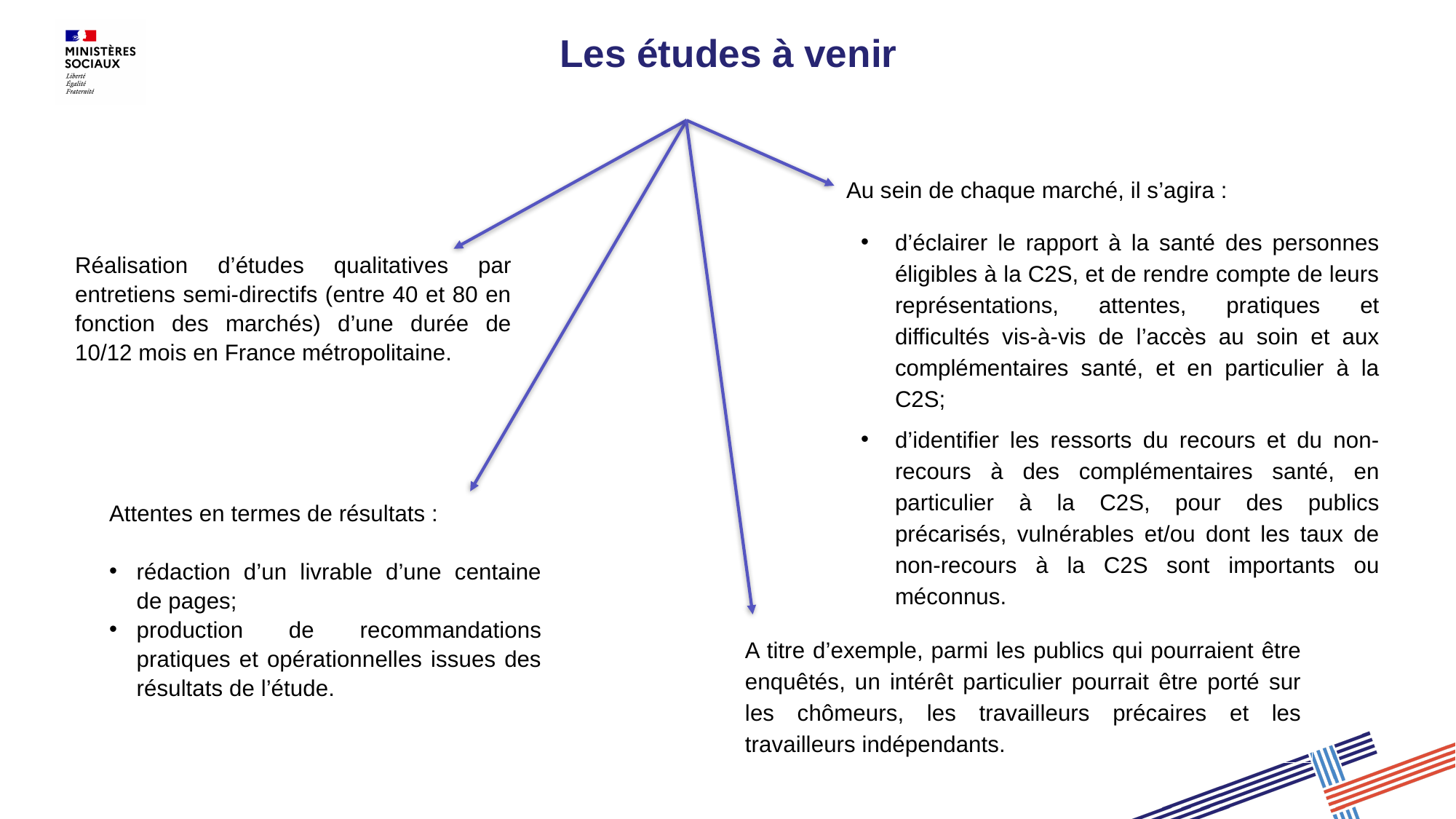

# Les études à venir
Au sein de chaque marché, il s’agira :
d’éclairer le rapport à la santé des personnes éligibles à la C2S, et de rendre compte de leurs représentations, attentes, pratiques et difficultés vis-à-vis de l’accès au soin et aux complémentaires santé, et en particulier à la C2S;
d’identifier les ressorts du recours et du non-recours à des complémentaires santé, en particulier à la C2S, pour des publics précarisés, vulnérables et/ou dont les taux de non-recours à la C2S sont importants ou méconnus.
Réalisation d’études qualitatives par entretiens semi-directifs (entre 40 et 80 en fonction des marchés) d’une durée de 10/12 mois en France métropolitaine.
Attentes en termes de résultats :

rédaction d’un livrable d’une centaine de pages;
production de recommandations pratiques et opérationnelles issues des résultats de l’étude.
A titre d’exemple, parmi les publics qui pourraient être enquêtés, un intérêt particulier pourrait être porté sur les chômeurs, les travailleurs précaires et les travailleurs indépendants.